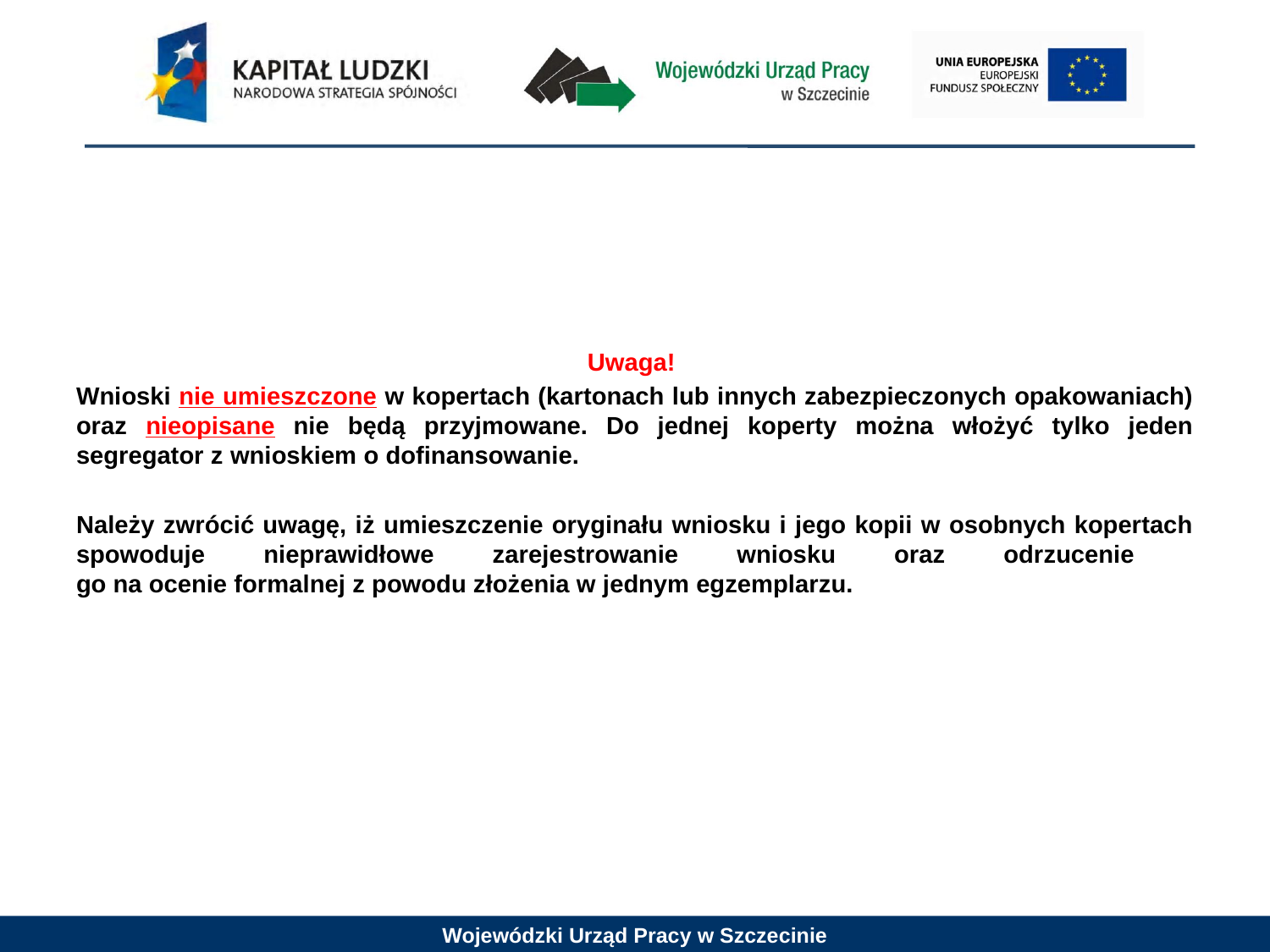

Uwaga!
Wnioski nie umieszczone w kopertach (kartonach lub innych zabezpieczonych opakowaniach) oraz nieopisane nie będą przyjmowane. Do jednej koperty można włożyć tylko jeden segregator z wnioskiem o dofinansowanie.

Należy zwrócić uwagę, iż umieszczenie oryginału wniosku i jego kopii w osobnych kopertach spowoduje nieprawidłowe zarejestrowanie wniosku oraz odrzucenie
go na ocenie formalnej z powodu złożenia w jednym egzemplarzu.